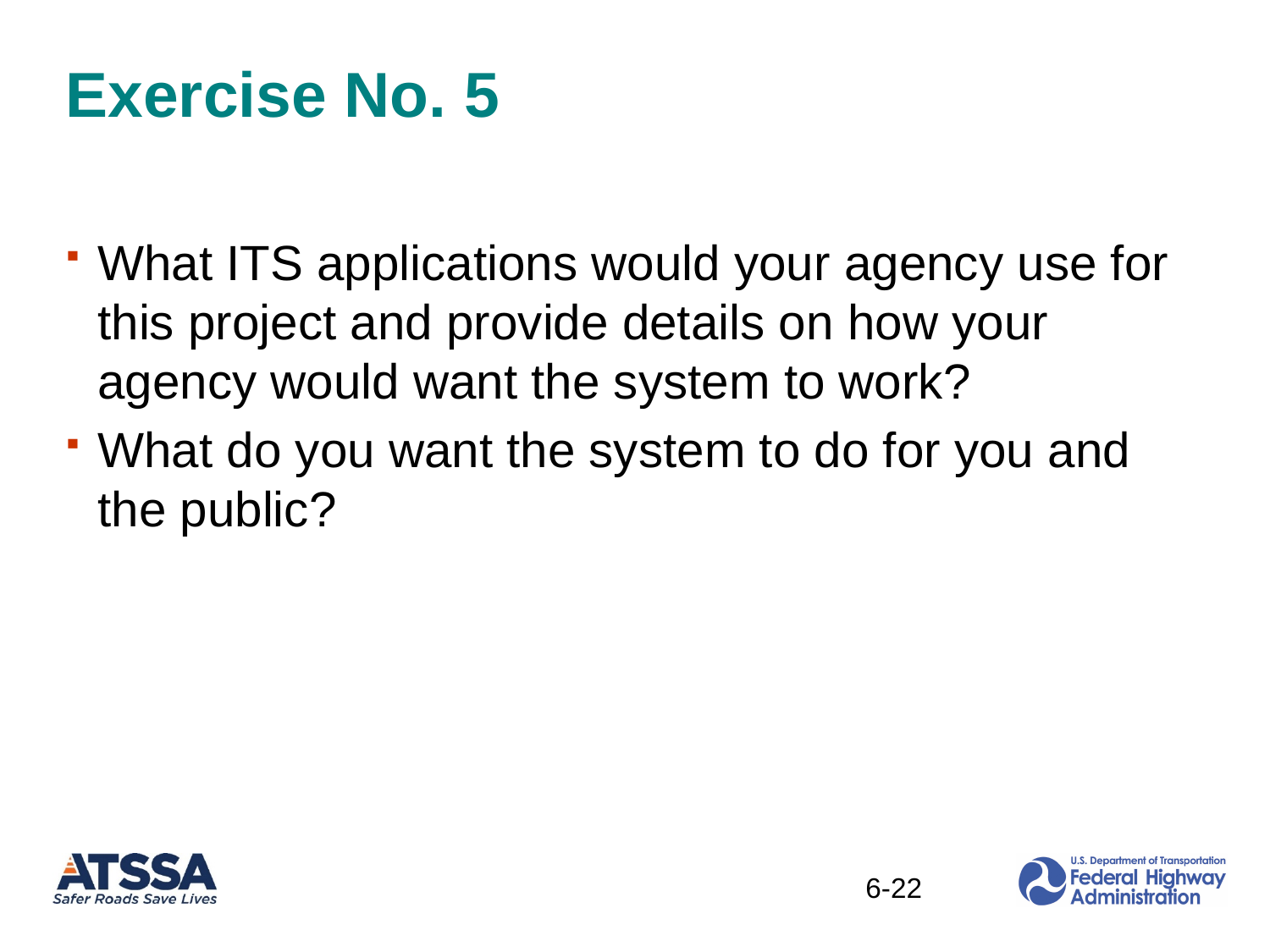

# Exercise No. 5
What ITS applications would your agency use for this project and provide details on how your agency would want the system to work?
What do you want the system to do for you and the public?